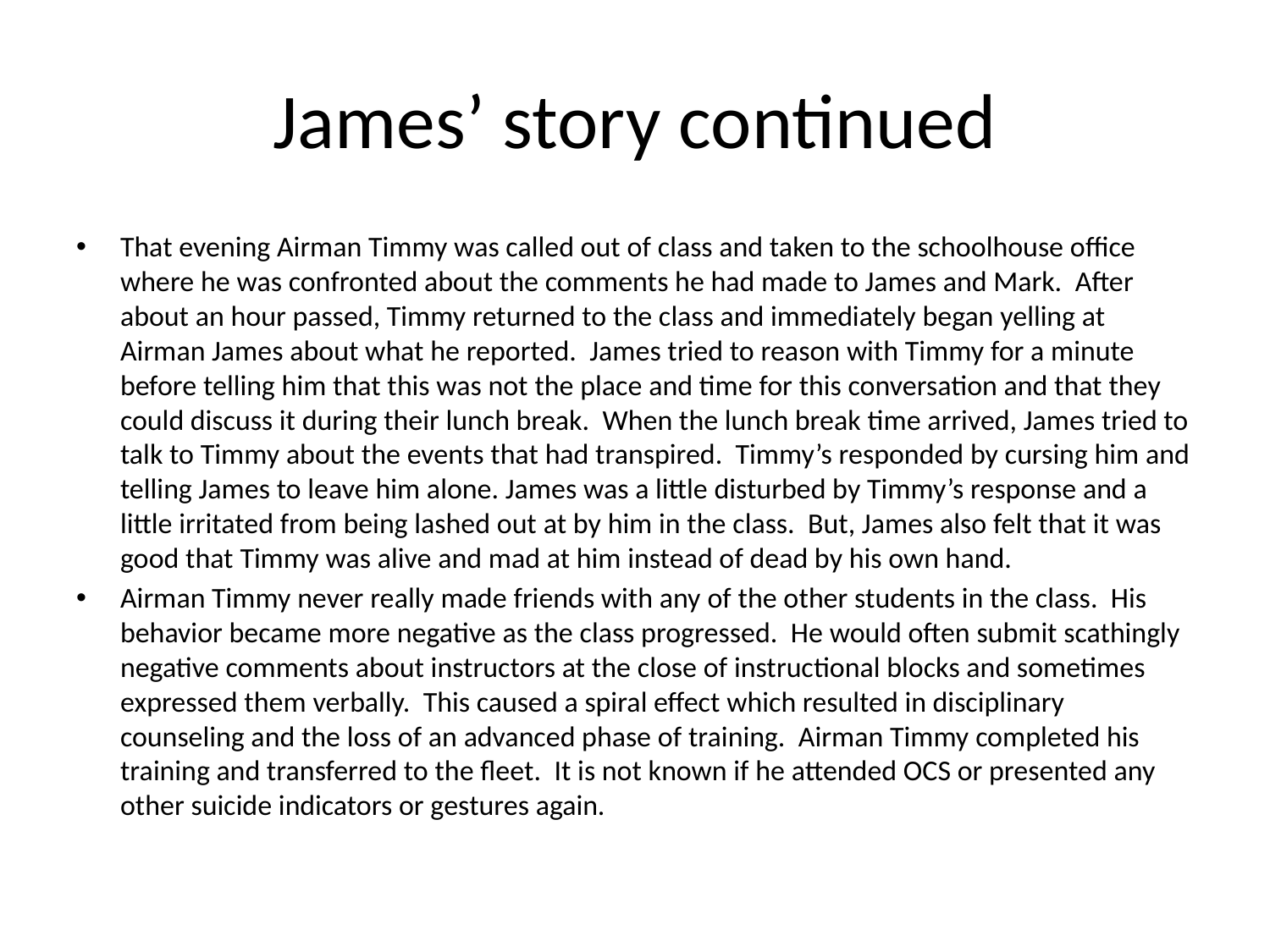

# James’ story continued
That evening Airman Timmy was called out of class and taken to the schoolhouse office where he was confronted about the comments he had made to James and Mark.  After about an hour passed, Timmy returned to the class and immediately began yelling at Airman James about what he reported.  James tried to reason with Timmy for a minute before telling him that this was not the place and time for this conversation and that they could discuss it during their lunch break.  When the lunch break time arrived, James tried to talk to Timmy about the events that had transpired.  Timmy’s responded by cursing him and telling James to leave him alone. James was a little disturbed by Timmy’s response and a little irritated from being lashed out at by him in the class.  But, James also felt that it was good that Timmy was alive and mad at him instead of dead by his own hand.
Airman Timmy never really made friends with any of the other students in the class.  His behavior became more negative as the class progressed.  He would often submit scathingly negative comments about instructors at the close of instructional blocks and sometimes expressed them verbally.  This caused a spiral effect which resulted in disciplinary counseling and the loss of an advanced phase of training.  Airman Timmy completed his training and transferred to the fleet.  It is not known if he attended OCS or presented any other suicide indicators or gestures again.